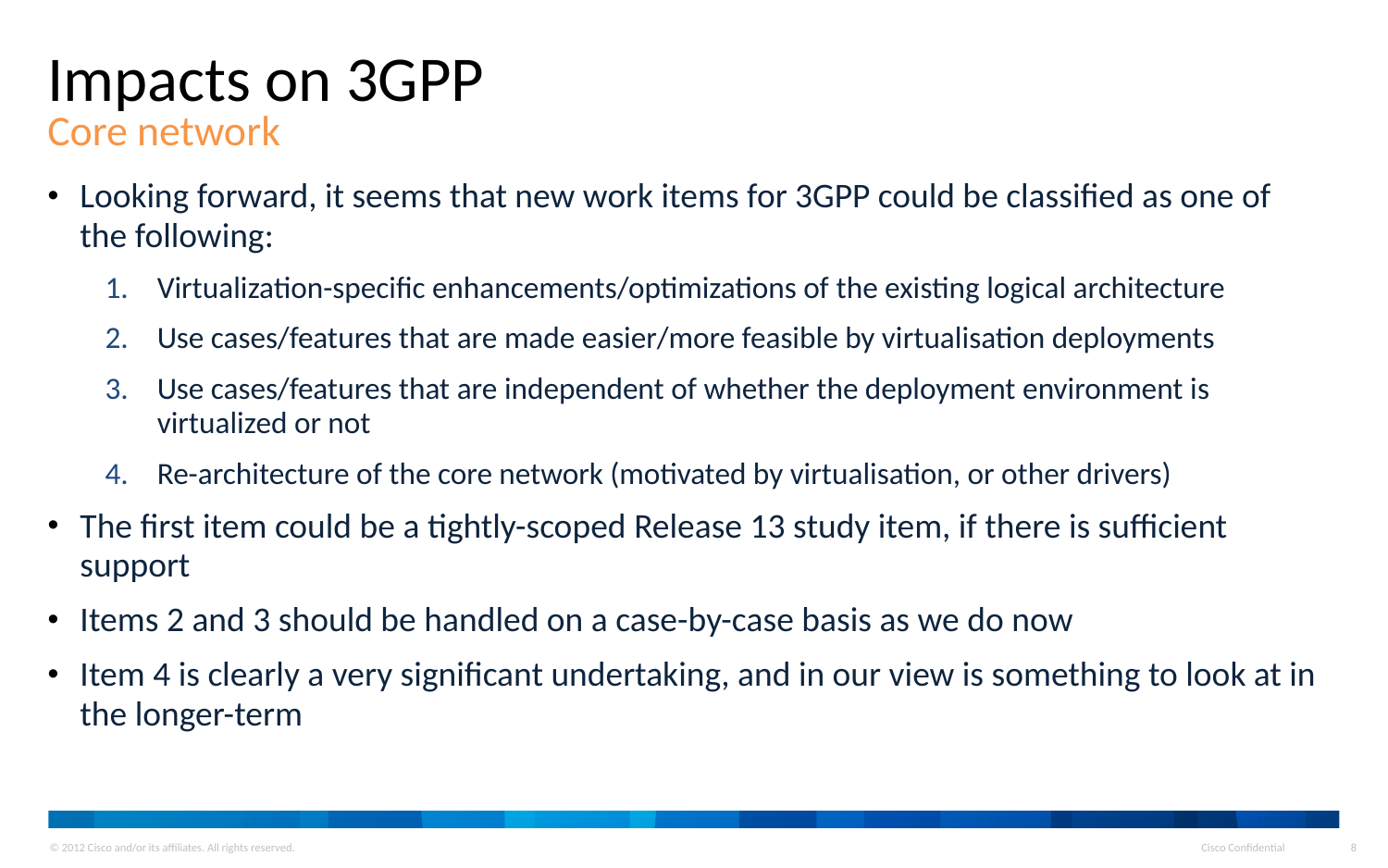

# Impacts on 3GPP Core network
Looking forward, it seems that new work items for 3GPP could be classified as one of the following:
Virtualization-specific enhancements/optimizations of the existing logical architecture
Use cases/features that are made easier/more feasible by virtualisation deployments
Use cases/features that are independent of whether the deployment environment is virtualized or not
Re-architecture of the core network (motivated by virtualisation, or other drivers)
The first item could be a tightly-scoped Release 13 study item, if there is sufficient support
Items 2 and 3 should be handled on a case-by-case basis as we do now
Item 4 is clearly a very significant undertaking, and in our view is something to look at in the longer-term